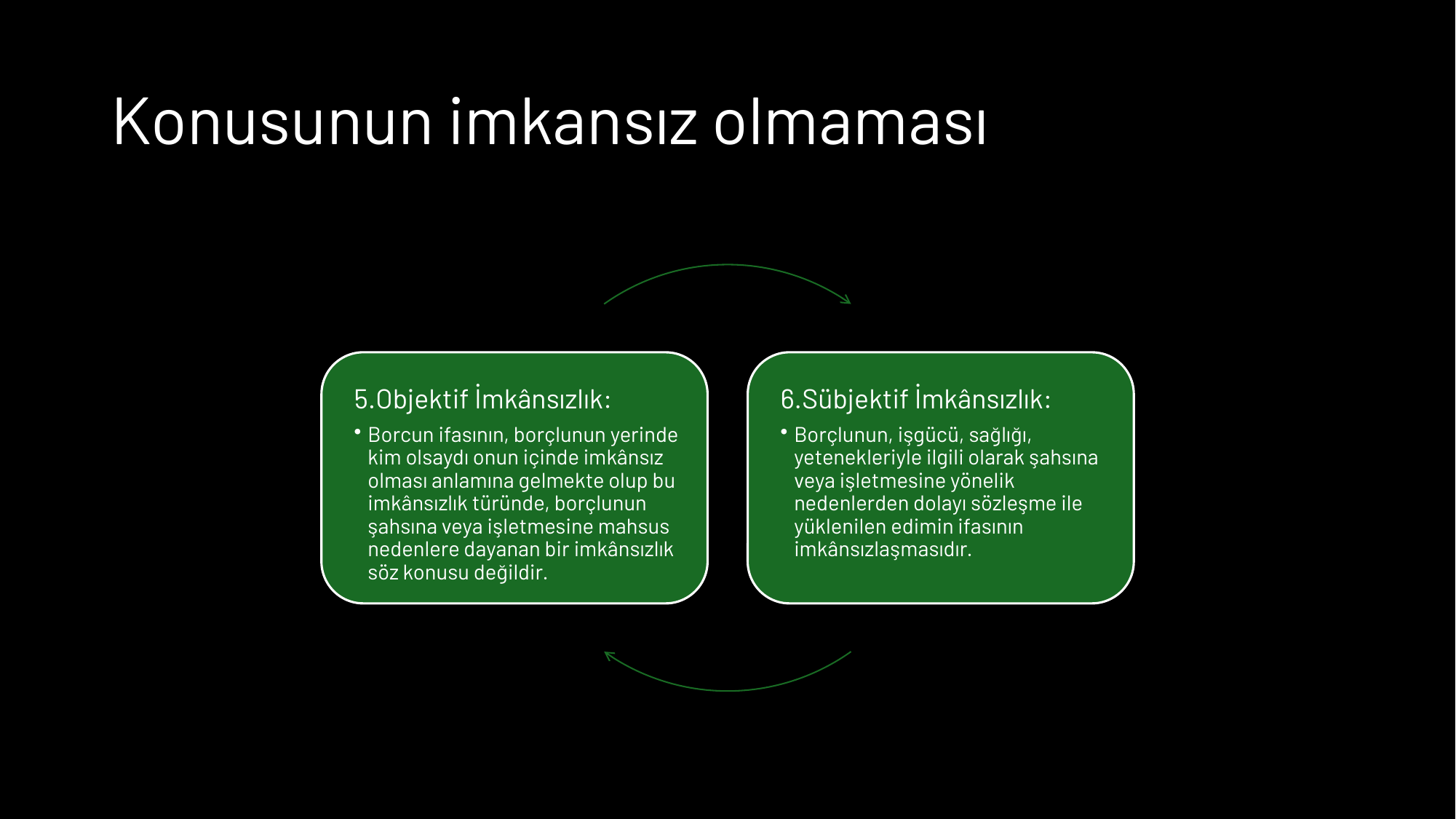

# Konusunun imkansız olmaması
5.Objektif İmkânsızlık:
Borcun ifasının, borçlunun yerinde kim olsaydı onun içinde imkânsız olması anlamına gelmekte olup bu imkânsızlık türünde, borçlunun şahsına veya işletmesine mahsus nedenlere dayanan bir imkânsızlık söz konusu değildir.
6.Sübjektif İmkânsızlık:
Borçlunun, işgücü, sağlığı, yetenekleriyle ilgili olarak şahsına veya işletmesine yönelik nedenlerden dolayı sözleşme ile yüklenilen edimin ifasının imkânsızlaşmasıdır.